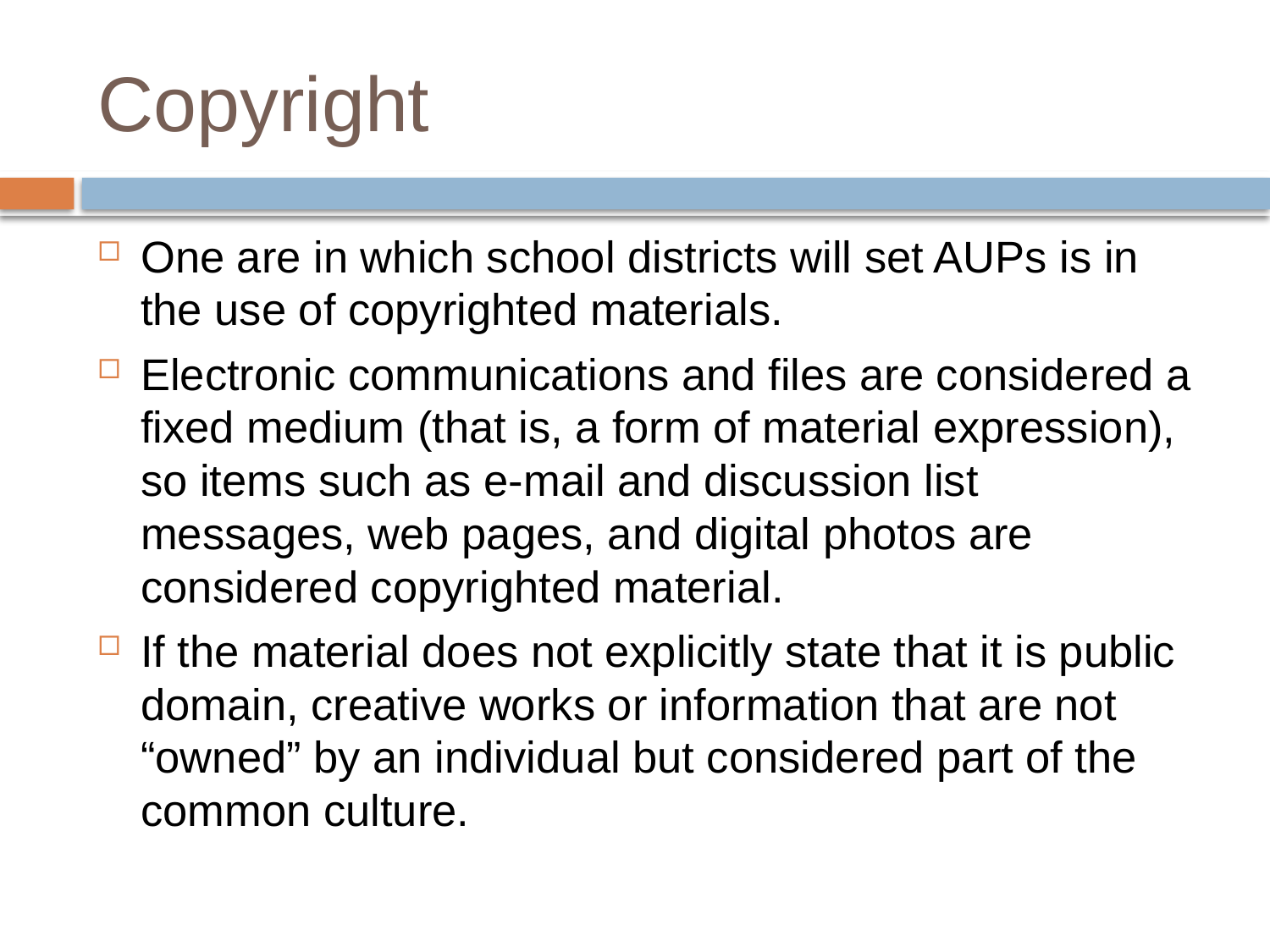

# Copyright
One are in which school districts will set AUPs is in the use of copyrighted materials.
Electronic communications and files are considered a fixed medium (that is, a form of material expression), so items such as e-mail and discussion list messages, web pages, and digital photos are considered copyrighted material.
If the material does not explicitly state that it is public domain, creative works or information that are not “owned” by an individual but considered part of the common culture.